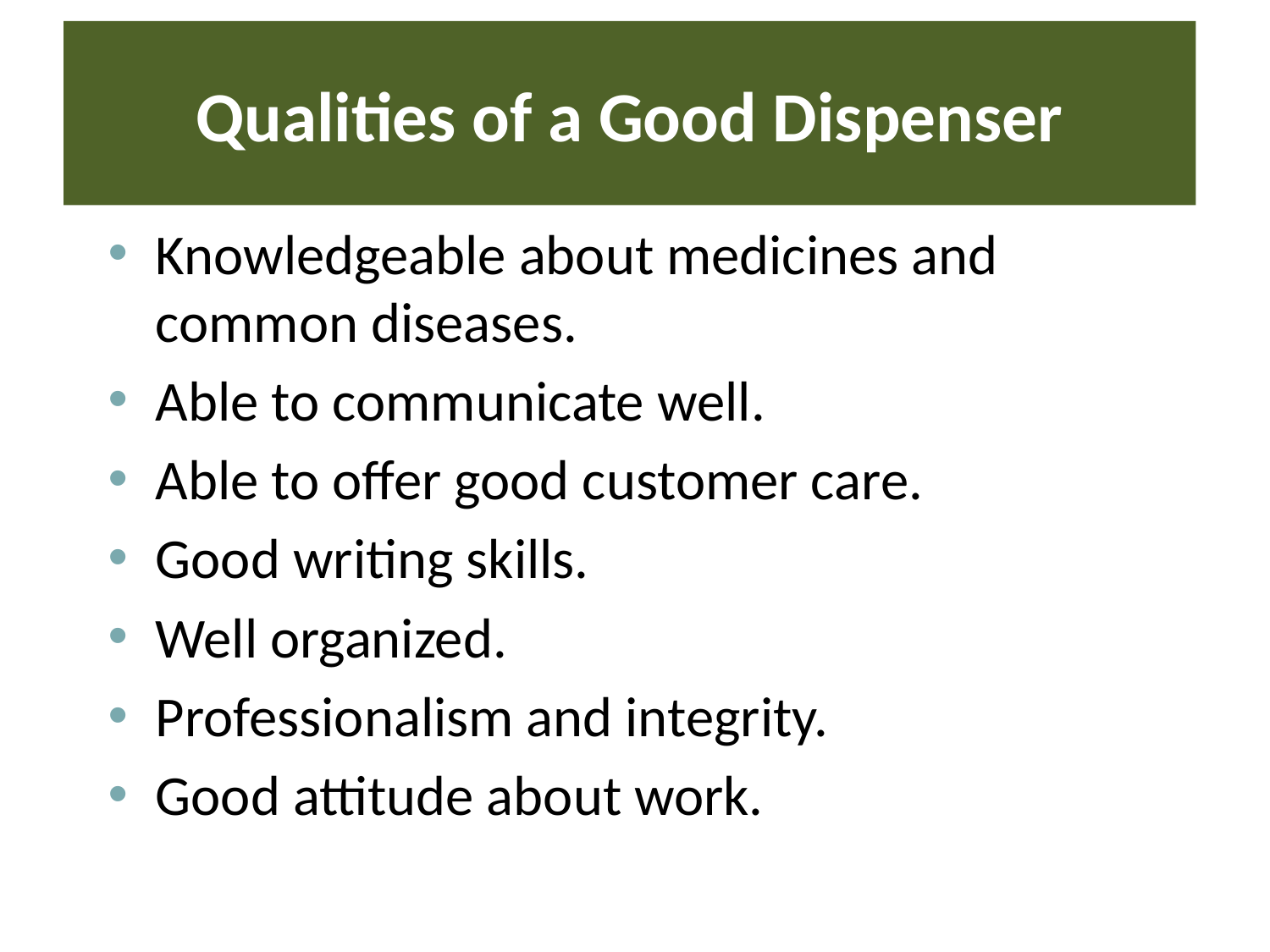

# Qualities of a Good Dispenser
Knowledgeable about medicines and common diseases.
Able to communicate well.
Able to offer good customer care.
Good writing skills.
Well organized.
Professionalism and integrity.
Good attitude about work.